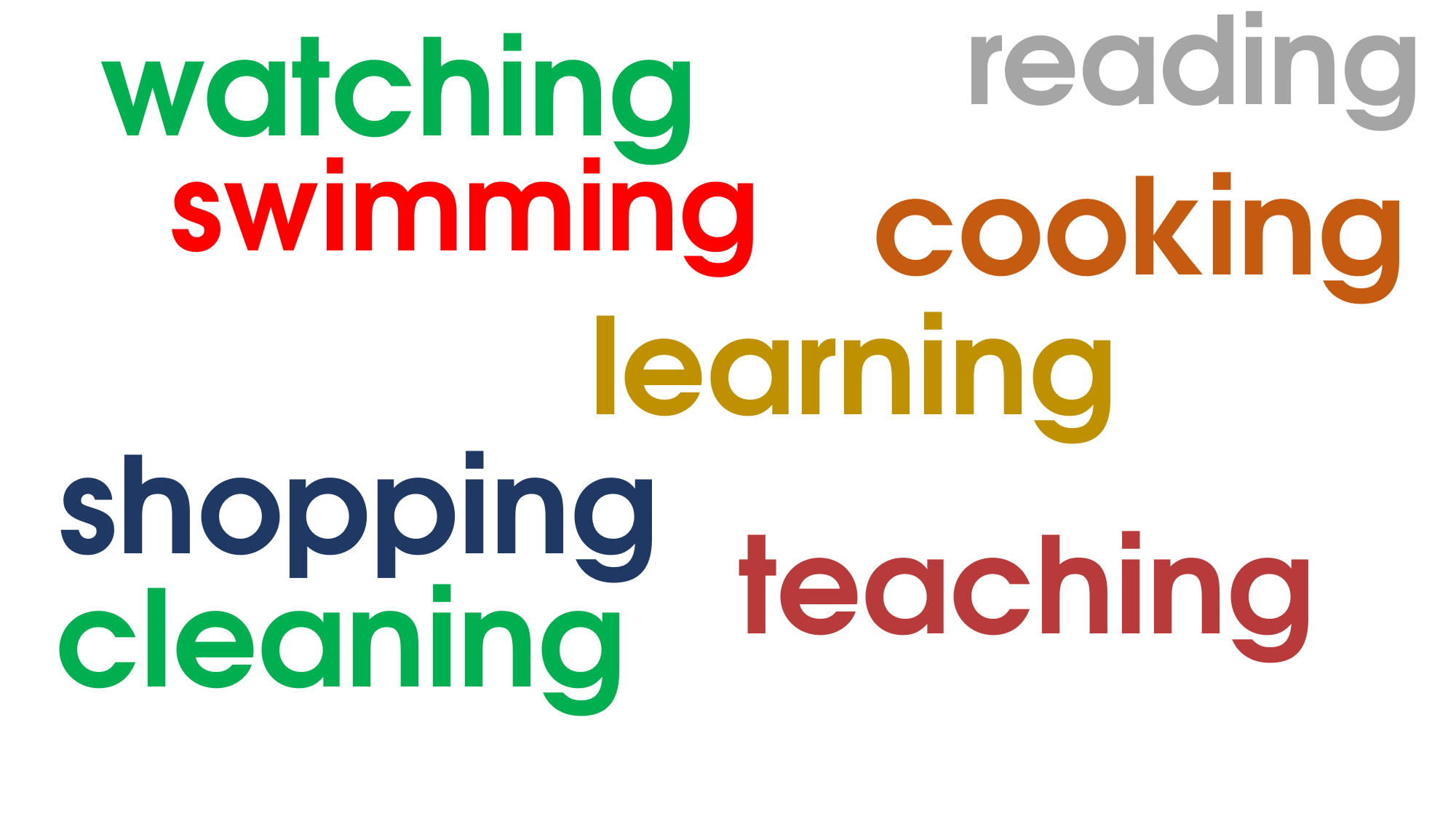

reading
watching
swimming
cooking
learning
shopping
teaching
cleaning